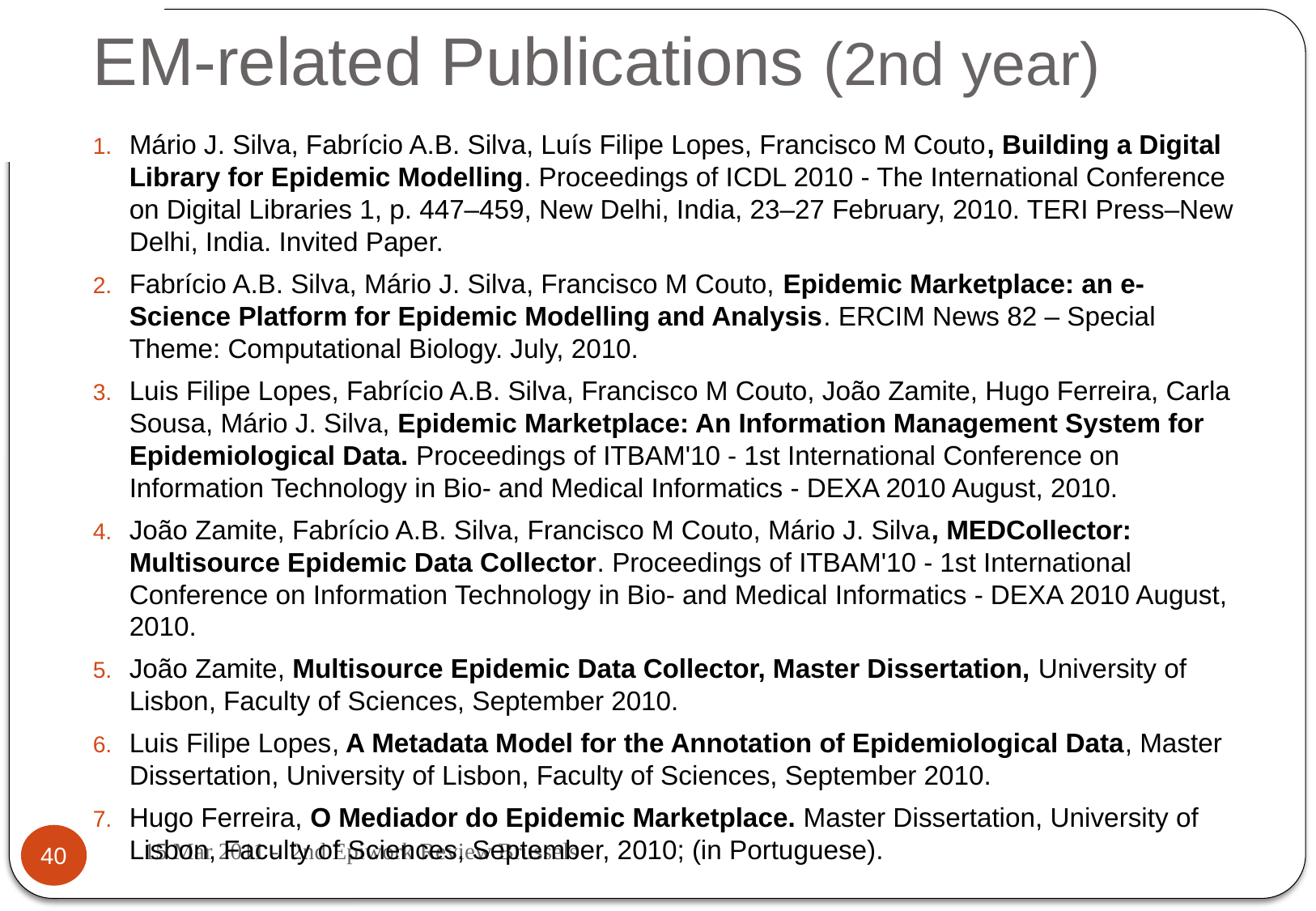

# EM-related Publications (2nd year)
Mário J. Silva, Fabrício A.B. Silva, Luís Filipe Lopes, Francisco M Couto, Building a Digital Library for Epidemic Modelling. Proceedings of ICDL 2010 - The International Conference on Digital Libraries 1, p. 447–459, New Delhi, India, 23–27 February, 2010. TERI Press–New Delhi, India. Invited Paper.
Fabrício A.B. Silva, Mário J. Silva, Francisco M Couto, Epidemic Marketplace: an e-Science Platform for Epidemic Modelling and Analysis. ERCIM News 82 – Special Theme: Computational Biology. July, 2010.
Luis Filipe Lopes, Fabrício A.B. Silva, Francisco M Couto, João Zamite, Hugo Ferreira, Carla Sousa, Mário J. Silva, Epidemic Marketplace: An Information Management System for Epidemiological Data. Proceedings of ITBAM'10 - 1st International Conference on Information Technology in Bio- and Medical Informatics - DEXA 2010 August, 2010.
João Zamite, Fabrício A.B. Silva, Francisco M Couto, Mário J. Silva, MEDCollector: Multisource Epidemic Data Collector. Proceedings of ITBAM'10 - 1st International Conference on Information Technology in Bio- and Medical Informatics - DEXA 2010 August, 2010.
João Zamite, Multisource Epidemic Data Collector, Master Dissertation, University of Lisbon, Faculty of Sciences, September 2010.
Luis Filipe Lopes, A Metadata Model for the Annotation of Epidemiological Data, Master Dissertation, University of Lisbon, Faculty of Sciences, September 2010.
Hugo Ferreira, O Mediador do Epidemic Marketplace. Master Dissertation, University of Lisbon, Faculty of Sciences, September, 2010; (in Portuguese).

15 Mar 2011 -  2nd Epiwork Review Brussels
40